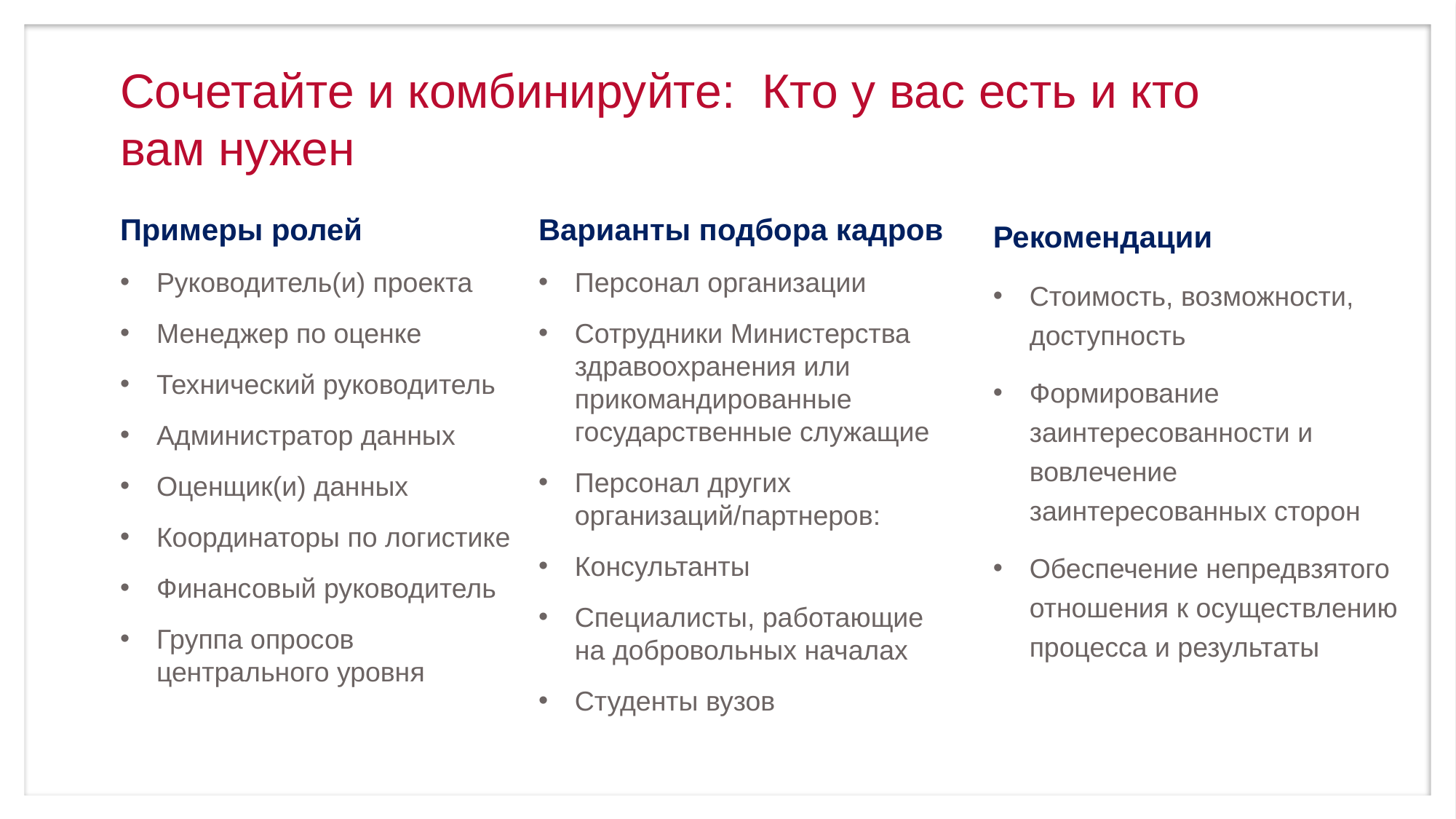

# Сочетайте и комбинируйте:  Кто у вас есть и кто вам нужен
Примеры ролей
Руководитель(и) проекта
Менеджер по оценке
Технический руководитель
Администратор данных
Оценщик(и) данных
Координаторы по логистике
Финансовый руководитель
Группа опросов центрального уровня

Варианты подбора кадров
Персонал организации
Сотрудники Министерства здравоохранения или прикомандированные государственные служащие
Персонал других организаций/партнеров:
Консультанты
Специалисты, работающие на добровольных началах
Студенты вузов

Рекомендации
Стоимость, возможности, доступность
Формирование заинтересованности и вовлечение заинтересованных сторон
Обеспечение непредвзятого отношения к осуществлению процесса и результаты